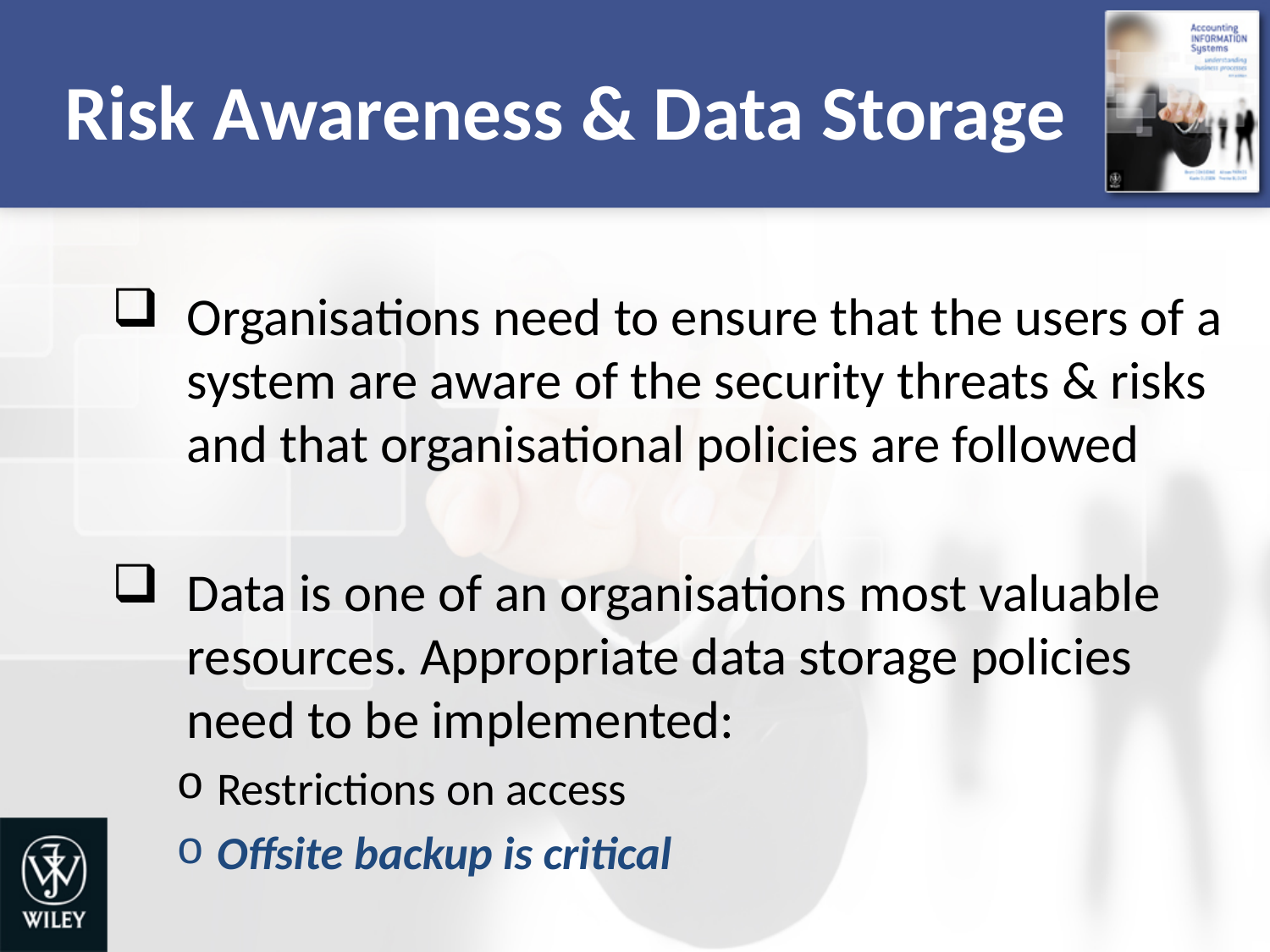

# Risk Awareness & Data Storage
Organisations need to ensure that the users of a system are aware of the security threats & risks and that organisational policies are followed

Data is one of an organisations most valuable resources. Appropriate data storage policies need to be implemented:
Restrictions on access
Offsite backup is critical